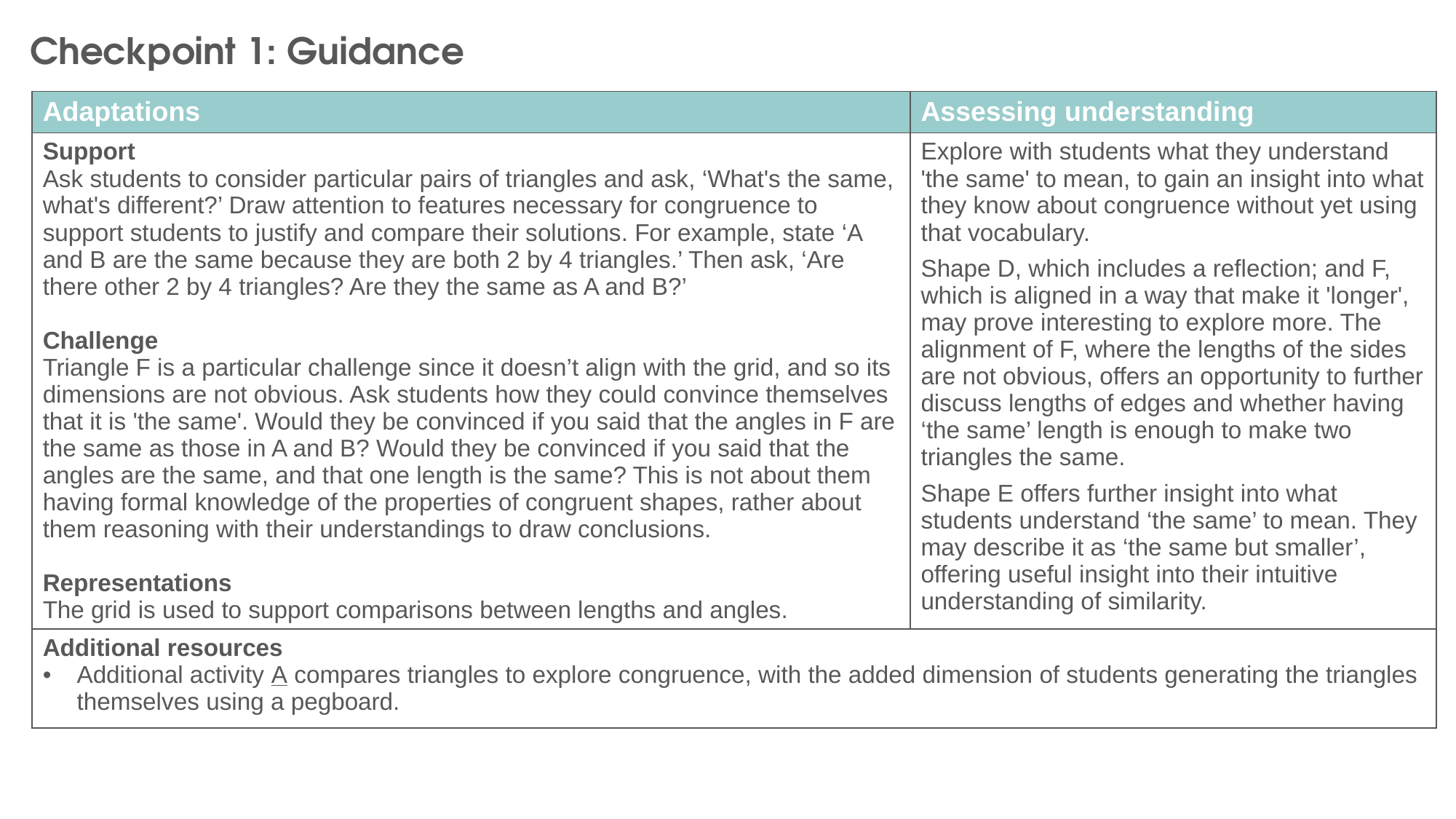

Checkpoint 1: Guidance
| Adaptations | Assessing understanding |
| --- | --- |
| Support Ask students to consider particular pairs of triangles and ask, ‘What's the same, what's different?’ Draw attention to features necessary for congruence to support students to justify and compare their solutions. For example, state ‘A and B are the same because they are both 2 by 4 triangles.’ Then ask, ‘Are there other 2 by 4 triangles? Are they the same as A and B?’ Challenge Triangle F is a particular challenge since it doesn’t align with the grid, and so its dimensions are not obvious. Ask students how they could convince themselves that it is 'the same'. Would they be convinced if you said that the angles in F are the same as those in A and B? Would they be convinced if you said that the angles are the same, and that one length is the same? This is not about them having formal knowledge of the properties of congruent shapes, rather about them reasoning with their understandings to draw conclusions. Representations The grid is used to support comparisons between lengths and angles. | Explore with students what they understand 'the same' to mean, to gain an insight into what they know about congruence without yet using that vocabulary. Shape D, which includes a reflection; and F, which is aligned in a way that make it 'longer', may prove interesting to explore more. The alignment of F, where the lengths of the sides are not obvious, offers an opportunity to further discuss lengths of edges and whether having ‘the same’ length is enough to make two triangles the same. Shape E offers further insight into what students understand ‘the same’ to mean. They may describe it as ‘the same but smaller’, offering useful insight into their intuitive understanding of similarity. |
| Additional resources Additional activity A compares triangles to explore congruence, with the added dimension of students generating the triangles themselves using a pegboard. |  |